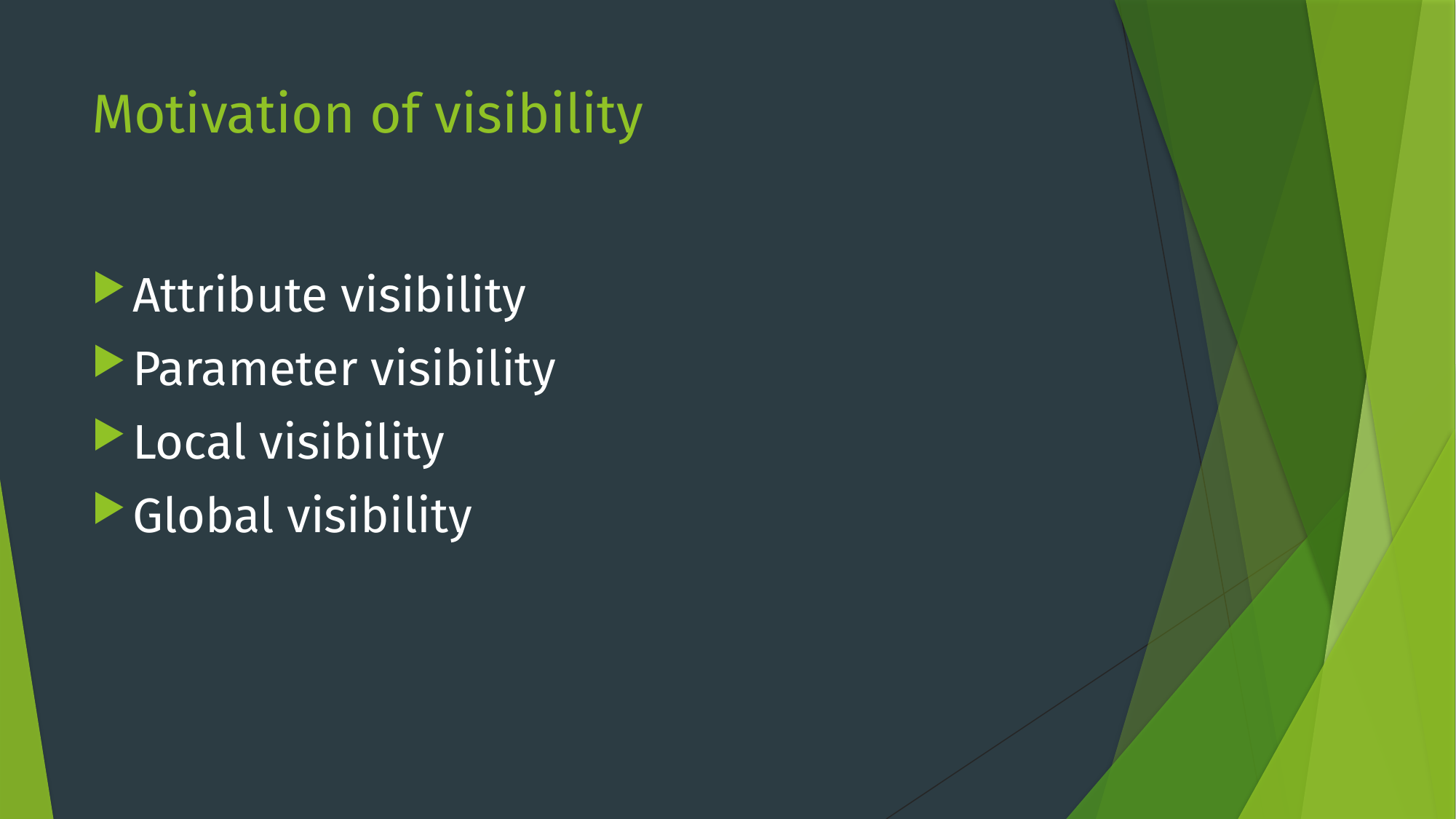

# Motivation of visibility
Attribute visibility
Parameter visibility
Local visibility
Global visibility